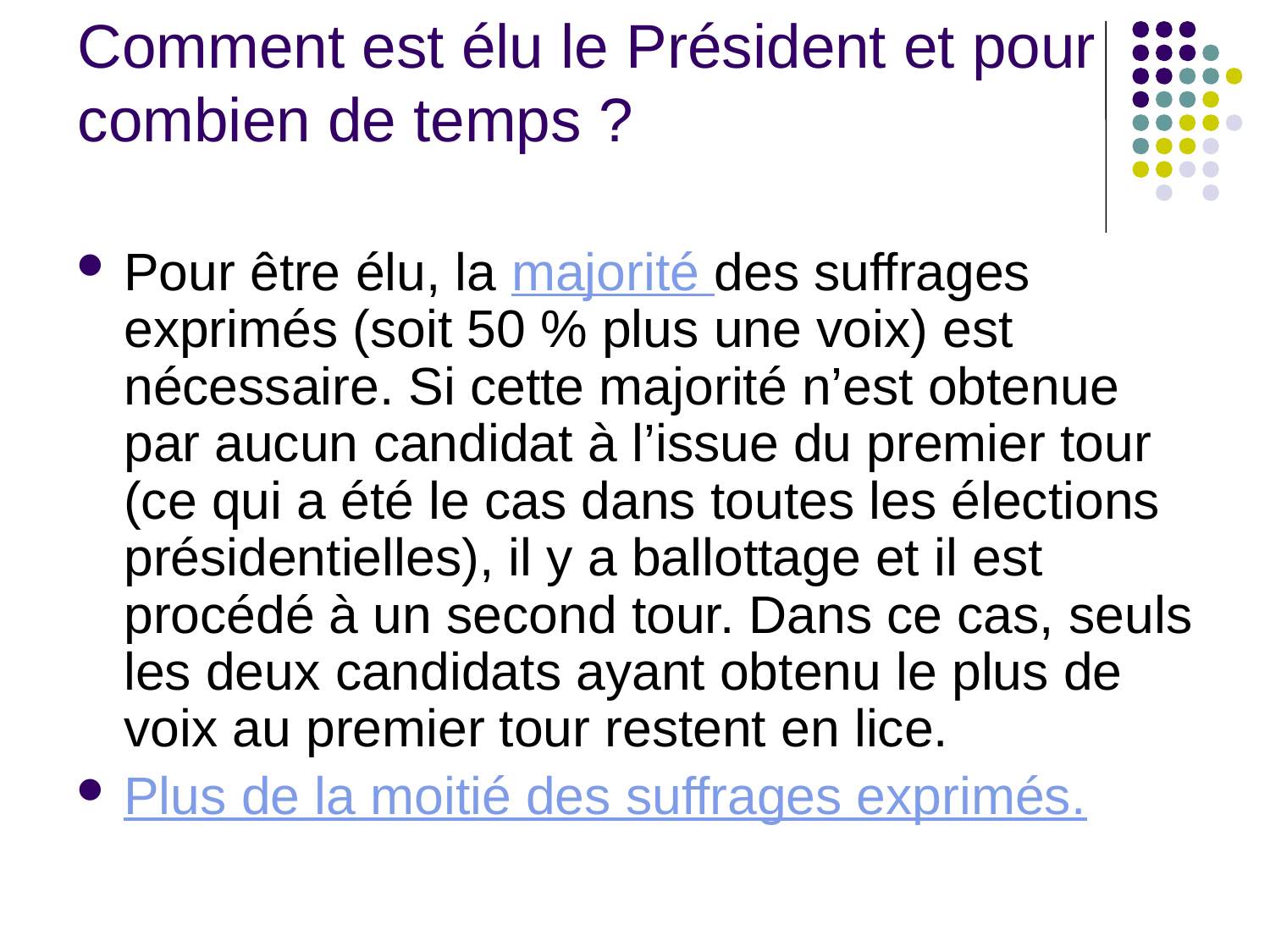

# Comment est élu le Président et pour combien de temps ?
Pour être élu, la majorité des suffrages exprimés (soit 50 % plus une voix) est nécessaire. Si cette majorité n’est obtenue par aucun candidat à l’issue du premier tour (ce qui a été le cas dans toutes les élections présidentielles), il y a ballottage et il est procédé à un second tour. Dans ce cas, seuls les deux candidats ayant obtenu le plus de voix au premier tour restent en lice.
Plus de la moitié des suffrages exprimés.